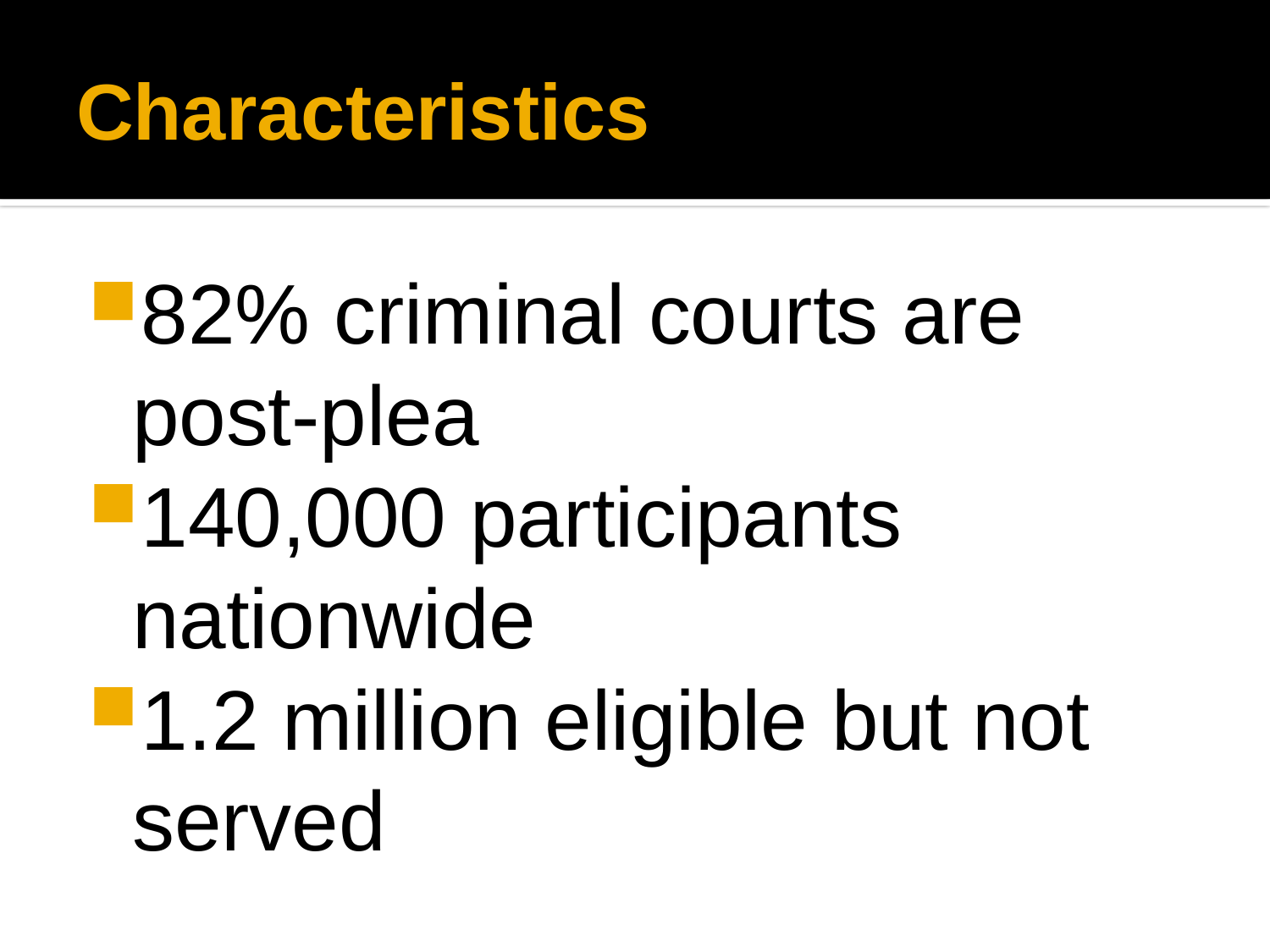

# Characteristics
82% criminal courts are post-plea
140,000 participants nationwide
1.2 million eligible but not served